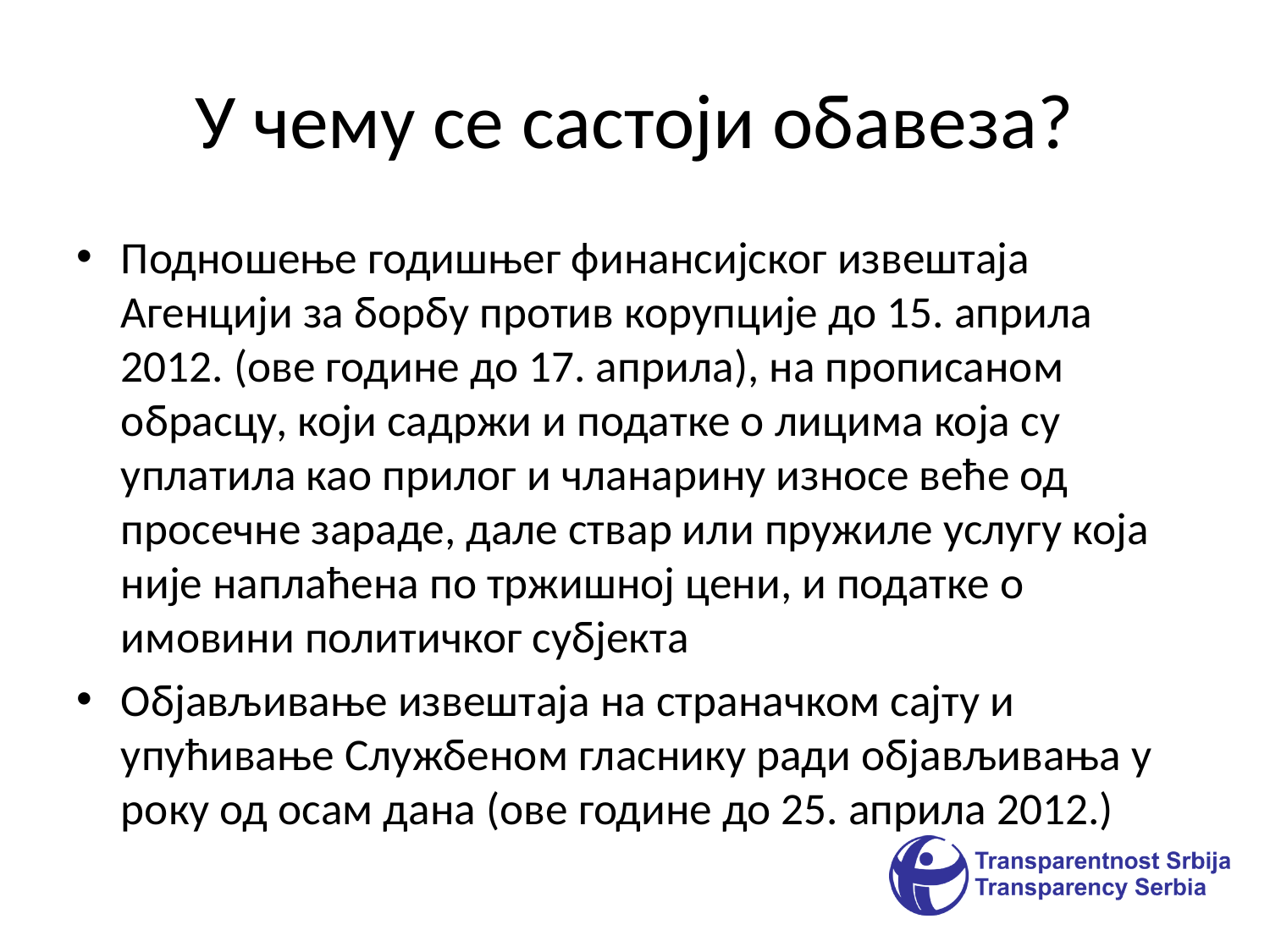

# У чему се састоји обавеза?
Подношење годишњег финансијског извештаја Агенцији за борбу против корупције до 15. априла 2012. (ове године до 17. априла), на прописаном обрасцу, који садржи и податке о лицима која су уплатила као прилог и чланарину износе веће од просечне зараде, дале ствар или пружиле услугу која није наплаћена по тржишној цени, и податке о имовини политичког субјекта
Објављивање извештаја на страначком сајту и упућивање Службеном гласнику ради објављивања у року од осам дана (ове године до 25. априла 2012.)